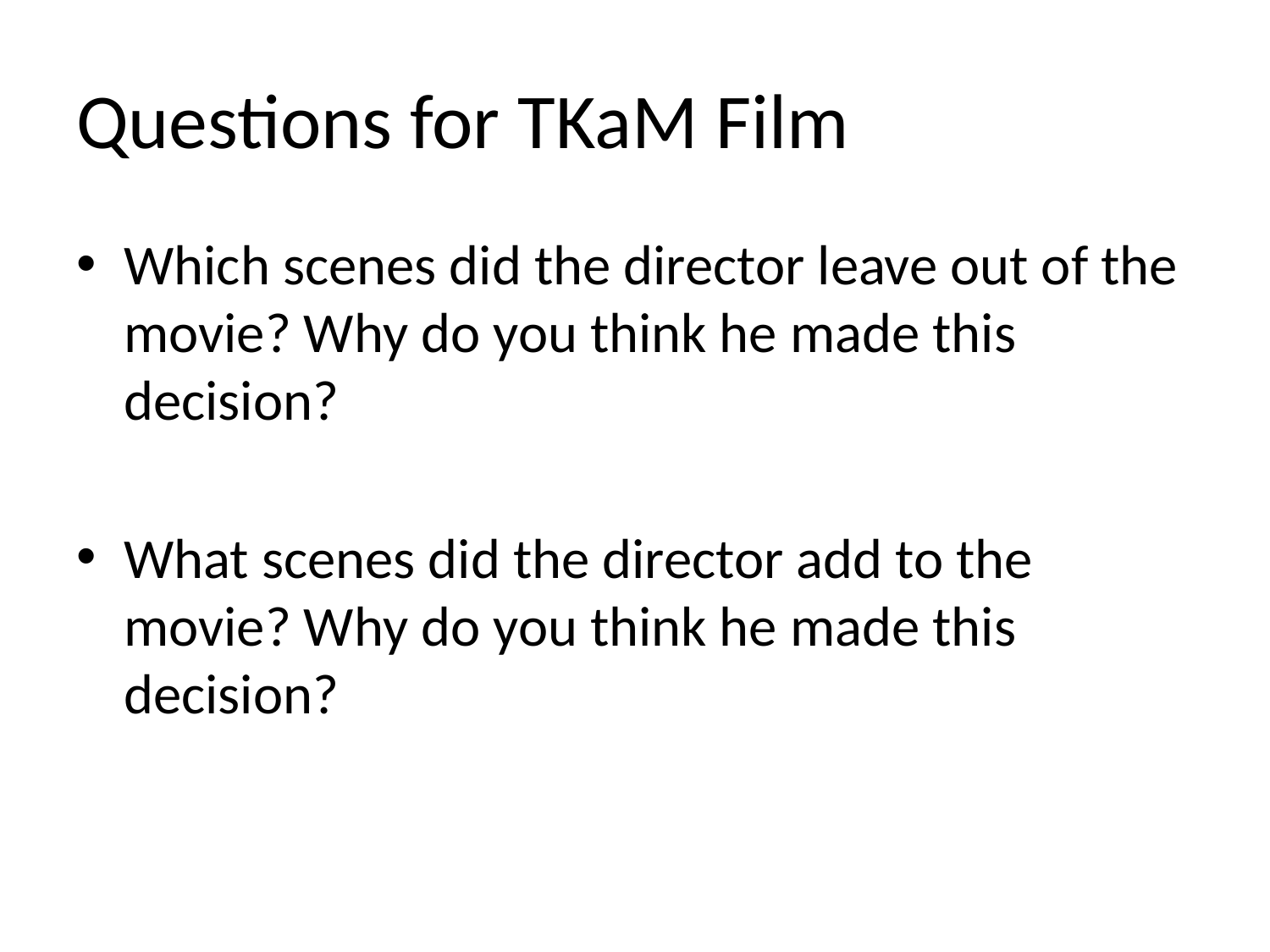

# Questions for TKaM Film
Which scenes did the director leave out of the movie? Why do you think he made this decision?

What scenes did the director add to the movie? Why do you think he made this decision?